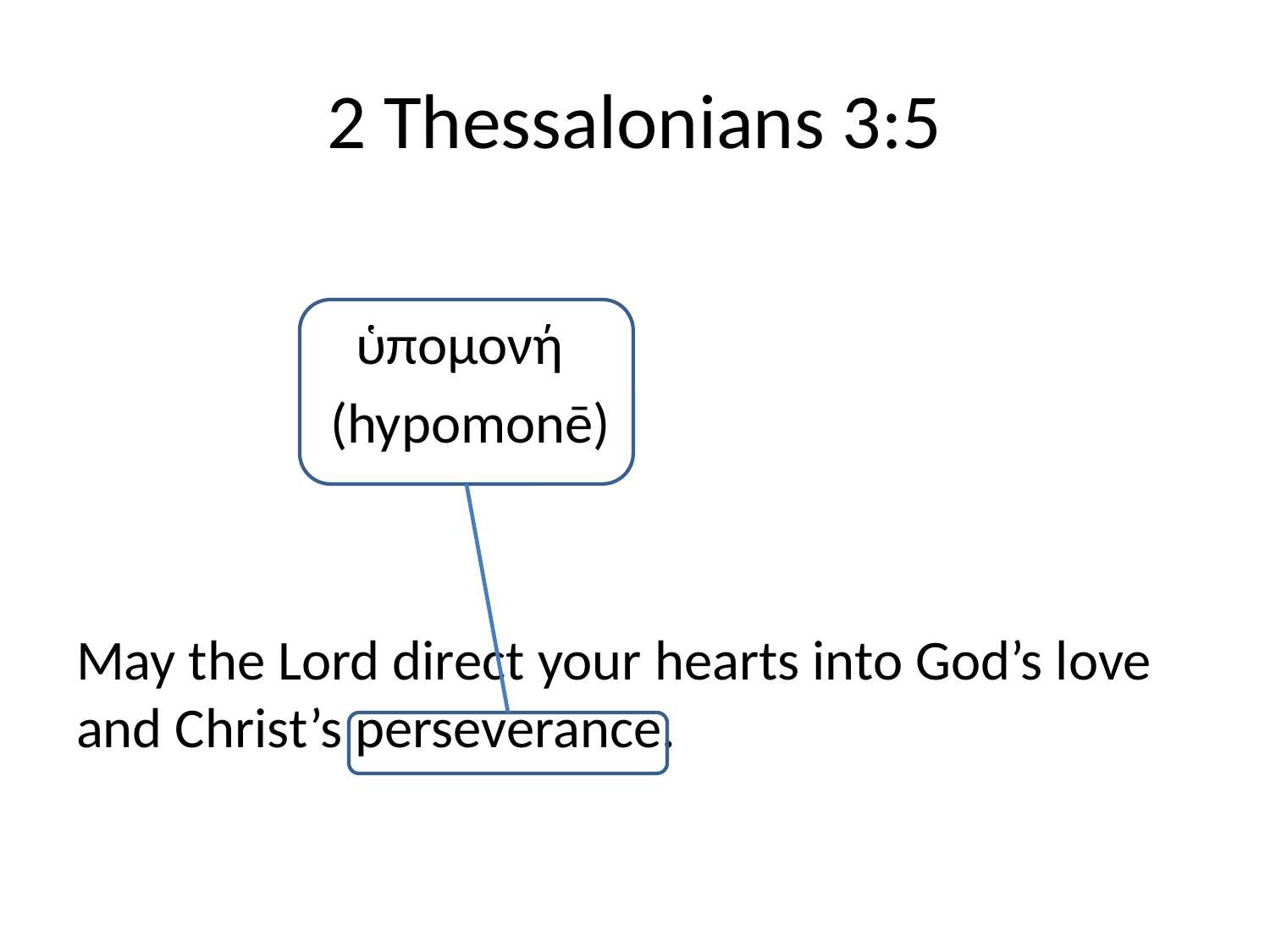

# 2 Thessalonians 3:5

		  ὑπομονή
		(hypomonē)

May the Lord direct your hearts into God’s love and Christ’s perseverance.